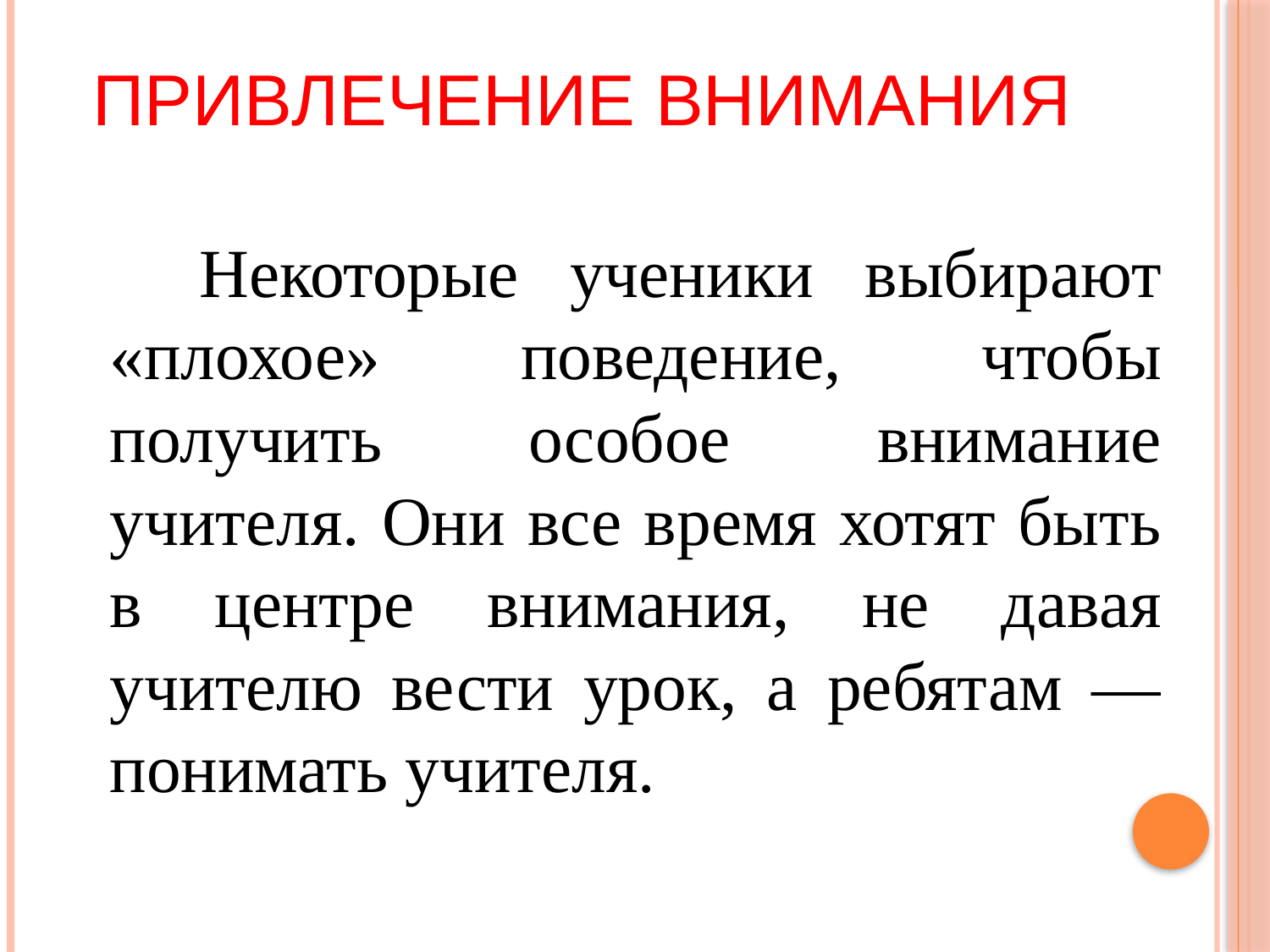

# Привлечение внимания
   Некоторые ученики выбирают «плохое» поведение, чтобы получить особое внимание учителя. Они все время хотят быть в центре внимания, не давая учителю вести урок, а ребятам — понимать учителя.